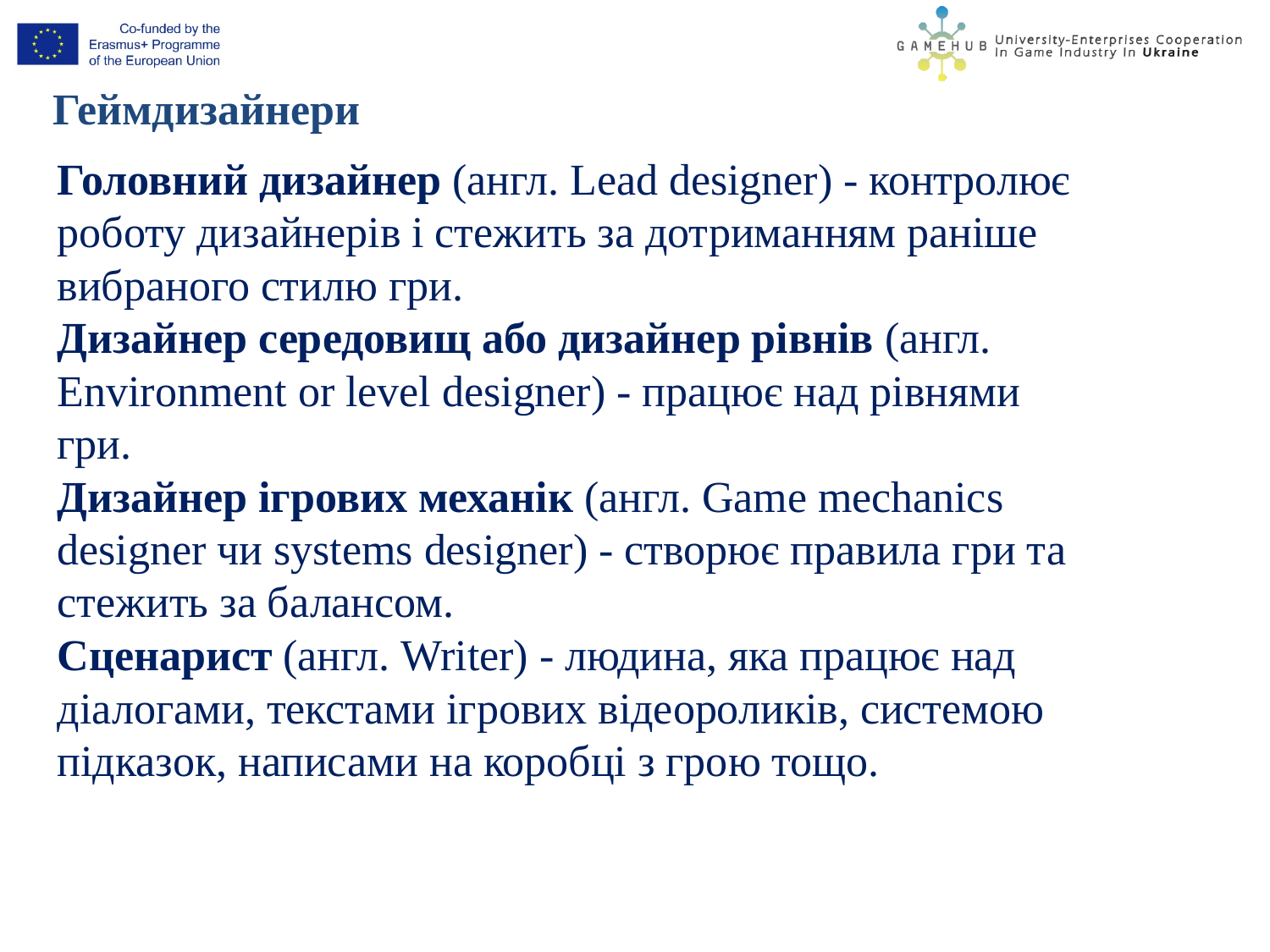

Геймдизайнери
Головний дизайнер (англ. Lead designer) - контролює роботу дизайнерів і стежить за дотриманням раніше вибраного стилю гри.
Дизайнер середовищ або дизайнер рівнів (англ. Environment or level designer) - працює над рівнями гри.
Дизайнер ігрових механік (англ. Game mechanics designer чи systems designer) - створює правила гри та стежить за балансом.
Сценарист (англ. Writer) - людина, яка працює над діалогами, текстами ігрових відеороликів, системою підказок, написами на коробці з грою тощо.